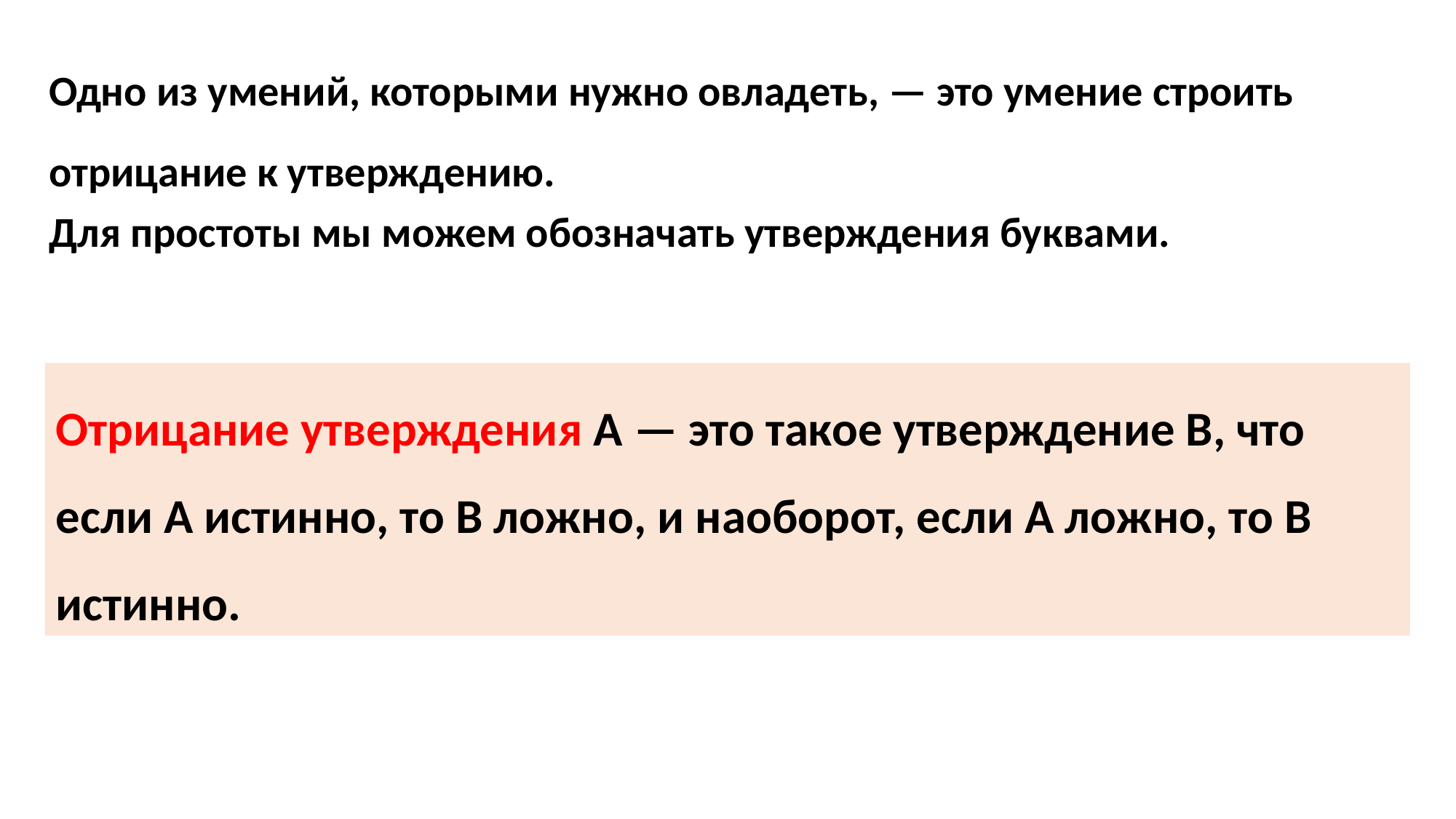

Одно из умений, которыми нужно овладеть, — это умение строить отрицание к утверждению.
Для простоты мы можем обозначать утверждения буквами.
Отрицание утверждения А — это такое утверждение В, что если А истинно, то В ложно, и наоборот, если А ложно, то В истинно.